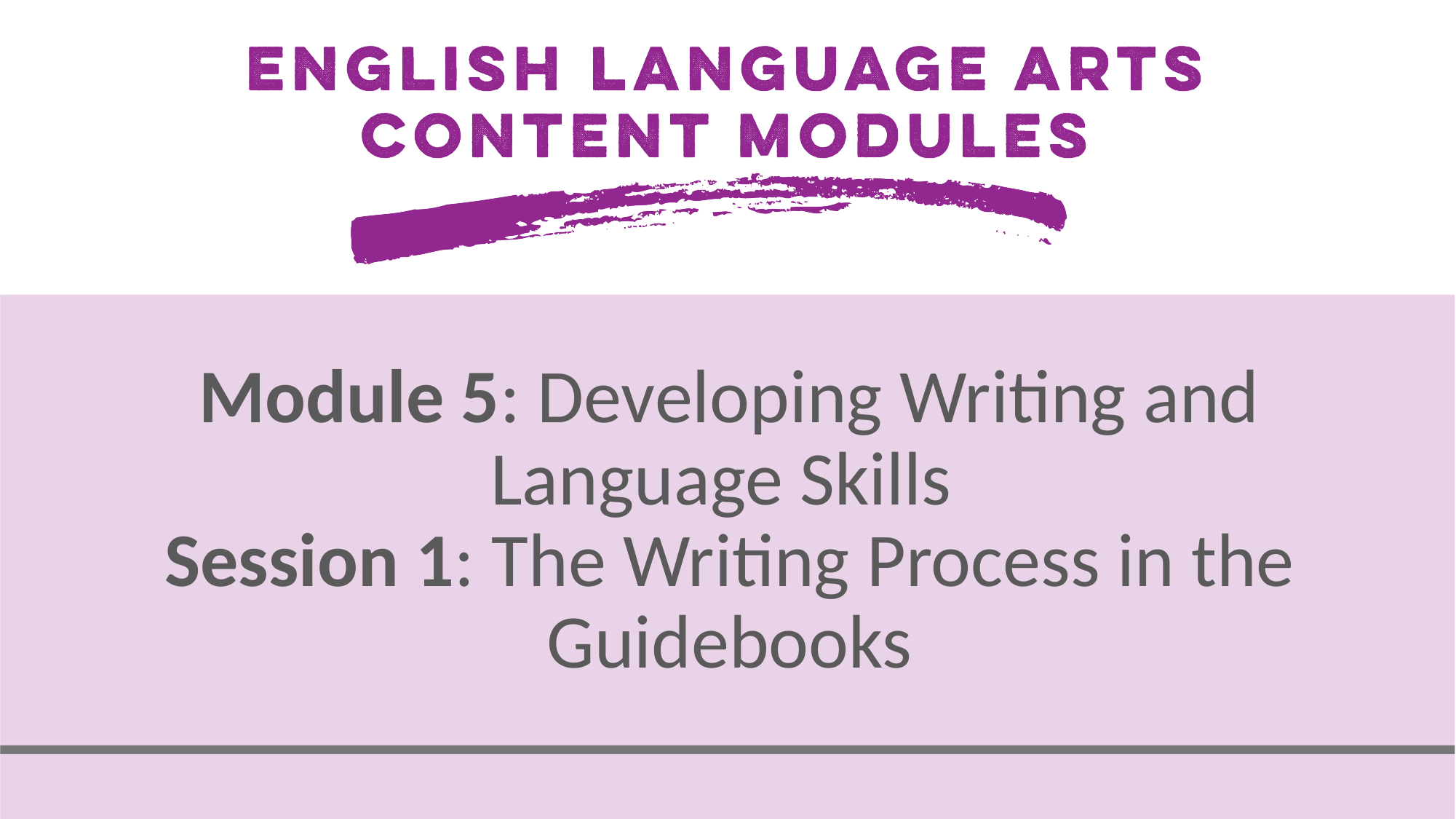

# Module 5: Developing Writing and Language Skills Session 1: The Writing Process in the Guidebooks